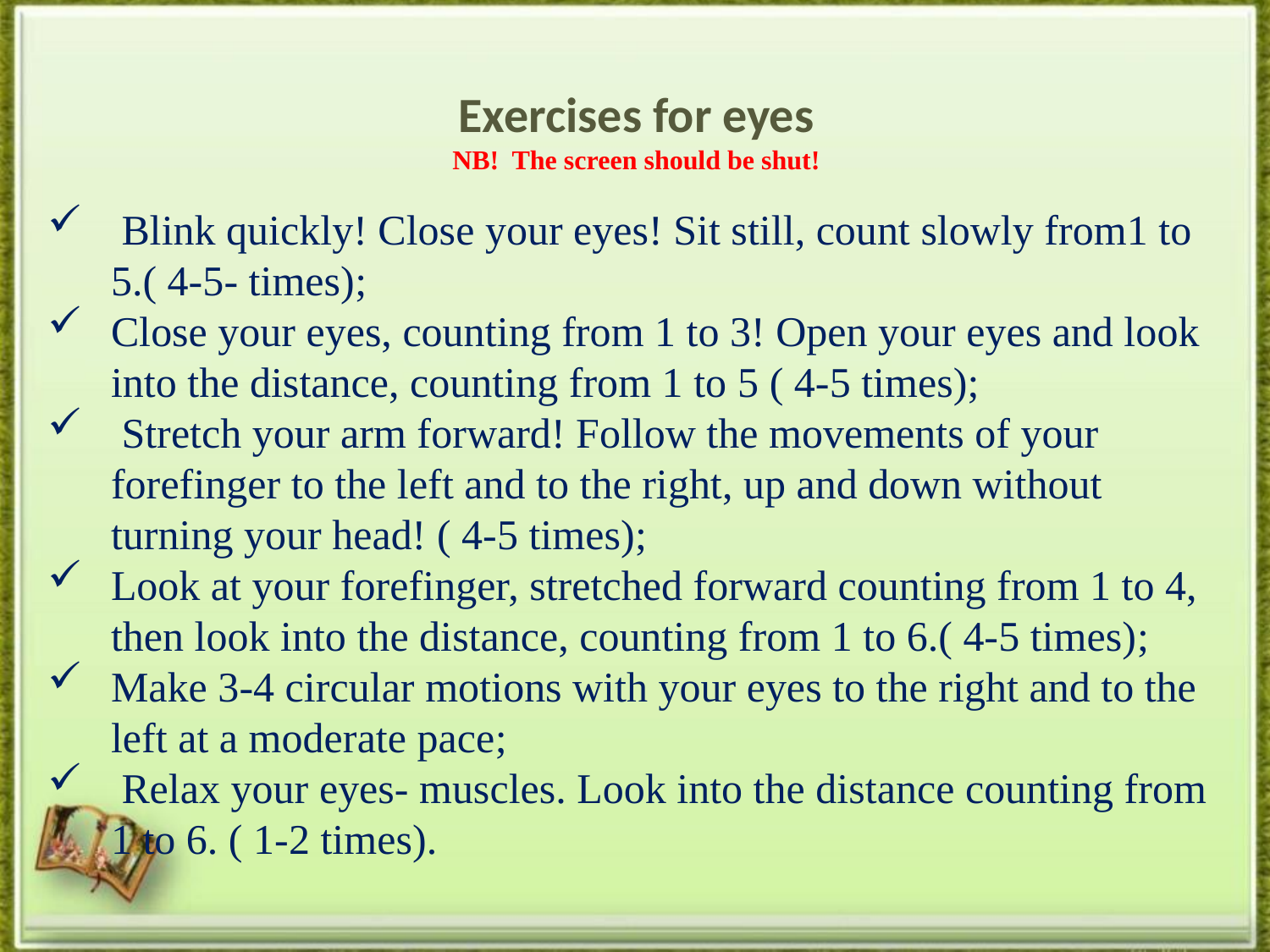

# Exercises for eyes NB!  The screen should be shut!
 Blink quickly! Close your eyes! Sit still, count slowly from1 to 5.( 4-5- times);
Close your eyes, counting from 1 to 3! Open your eyes and look into the distance, counting from 1 to 5 ( 4-5 times);
 Stretch your arm forward! Follow the movements of your forefinger to the left and to the right, up and down without turning your head! ( 4-5 times);
Look at your forefinger, stretched forward counting from 1 to 4, then look into the distance, counting from 1 to 6.( 4-5 times);
Make 3-4 circular motions with your eyes to the right and to the left at a moderate pace;
 Relax your eyes- muscles. Look into the distance counting from 1 to 6. ( 1-2 times).